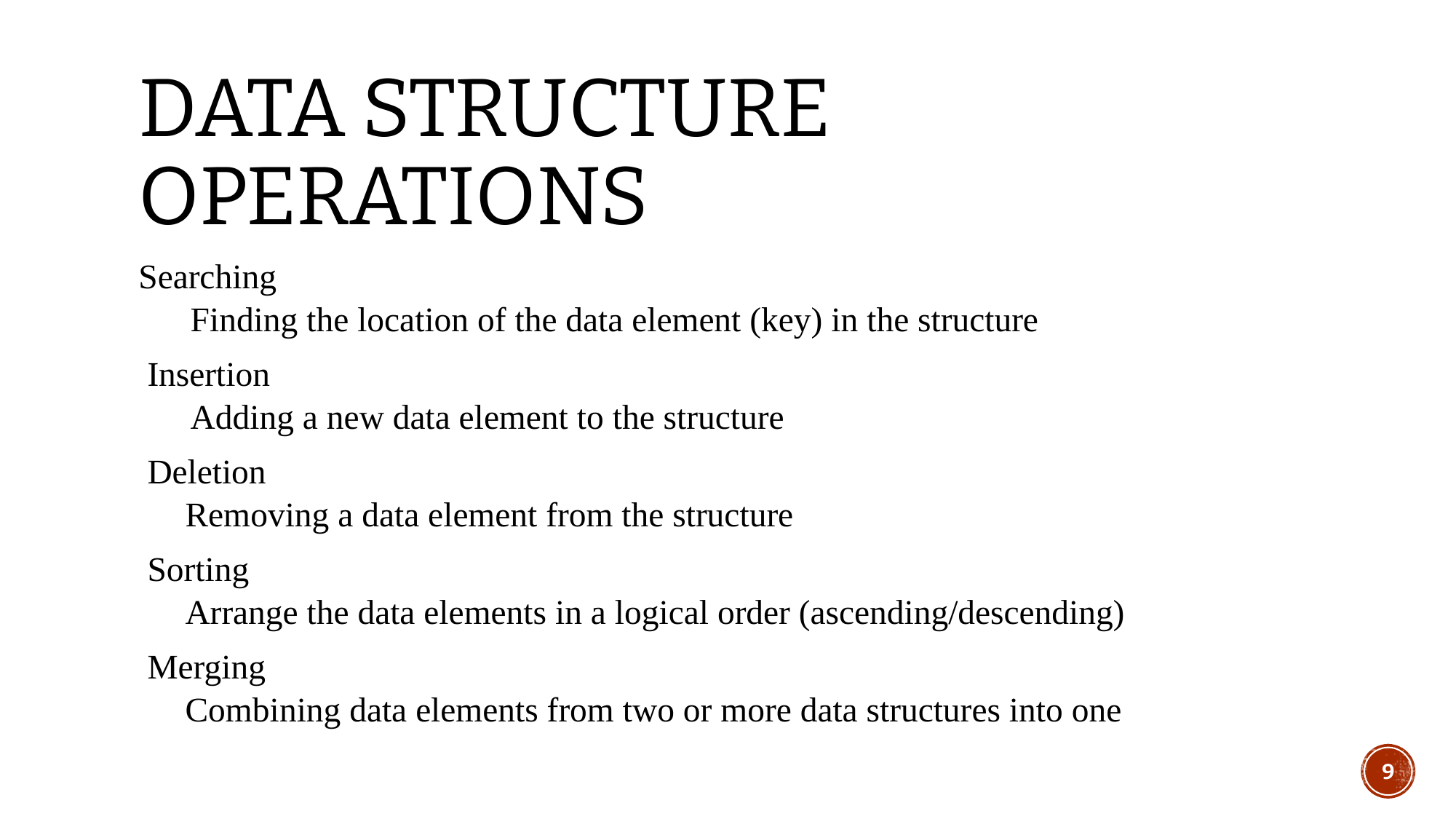

# Data Structure Operations
Searching
Finding the location of the data element (key) in the structure
 Insertion
Adding a new data element to the structure
 Deletion
Removing a data element from the structure
 Sorting
Arrange the data elements in a logical order (ascending/descending)
 Merging
Combining data elements from two or more data structures into one

9